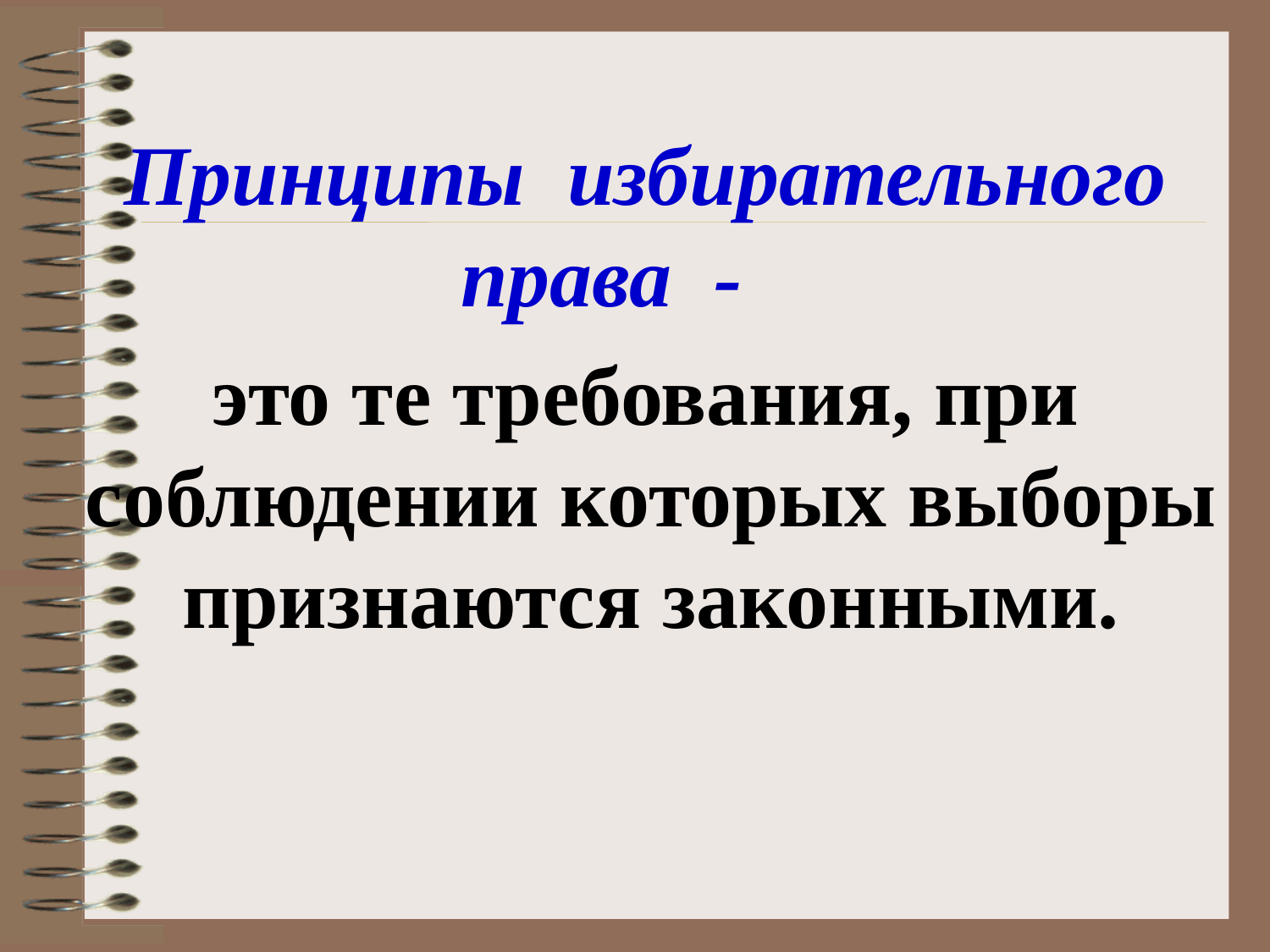

Принципы  избирательного права  -
это те требования, при соблюдении которых выборы признаются законными.